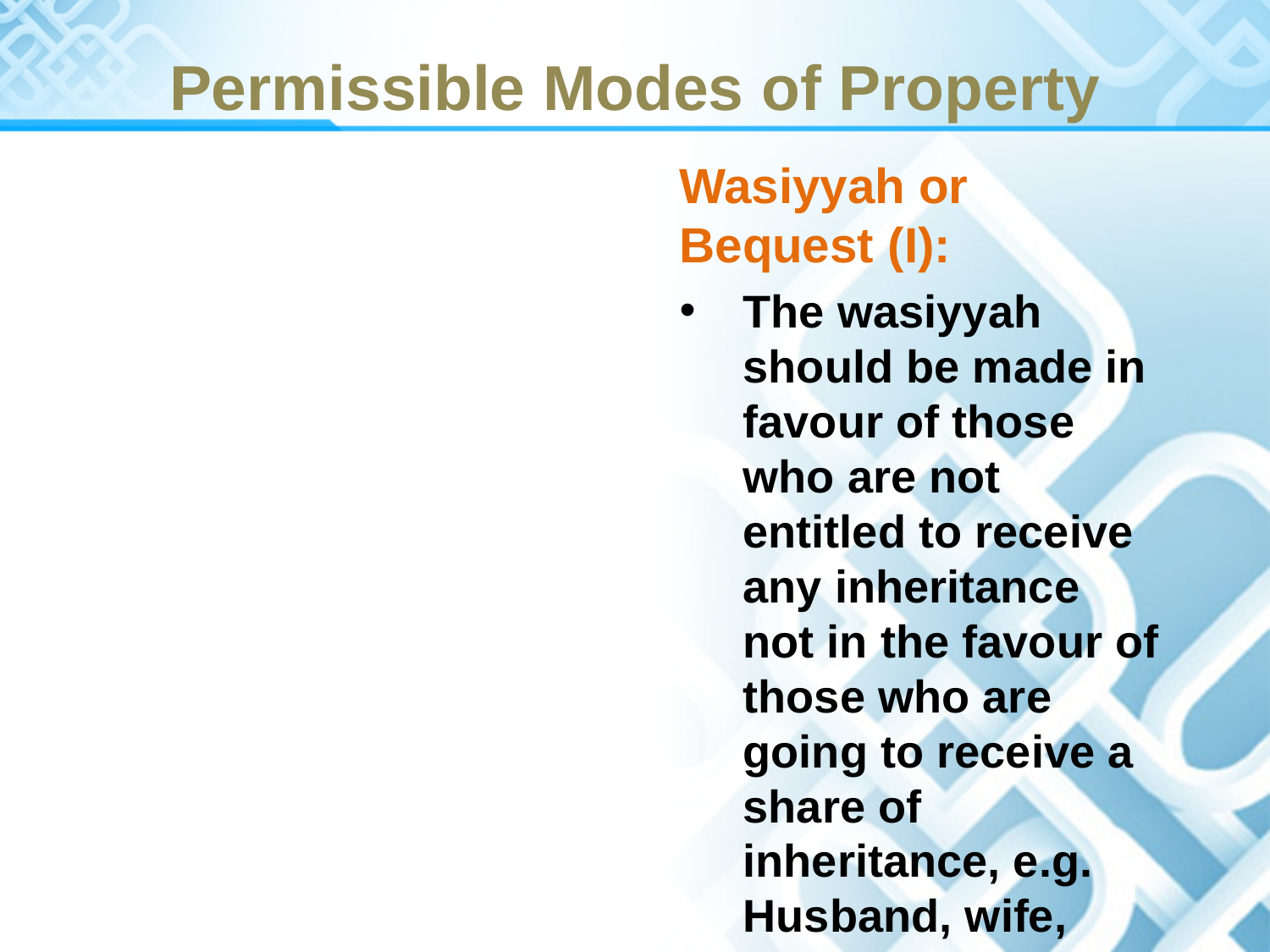

Permissible Modes of Property
Wasiyyah or Bequest (I):
The wasiyyah should be made in favour of those who are not entitled to receive any inheritance  not in the favour of those who are going to receive a share of inheritance, e.g. Husband, wife, son, parents.